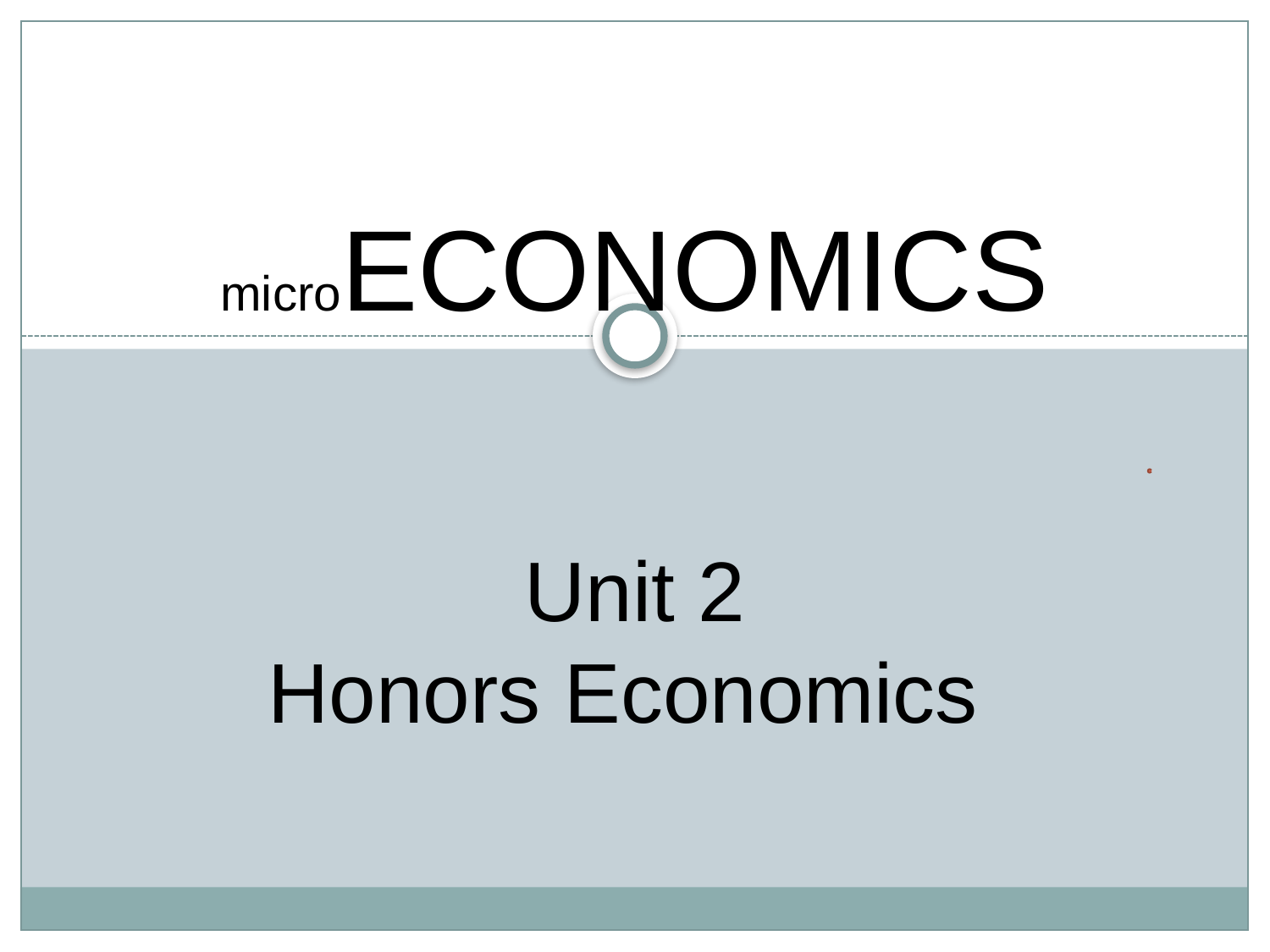

microECONOMICS

Unit 2
Honors Economics
4
CHAPTER